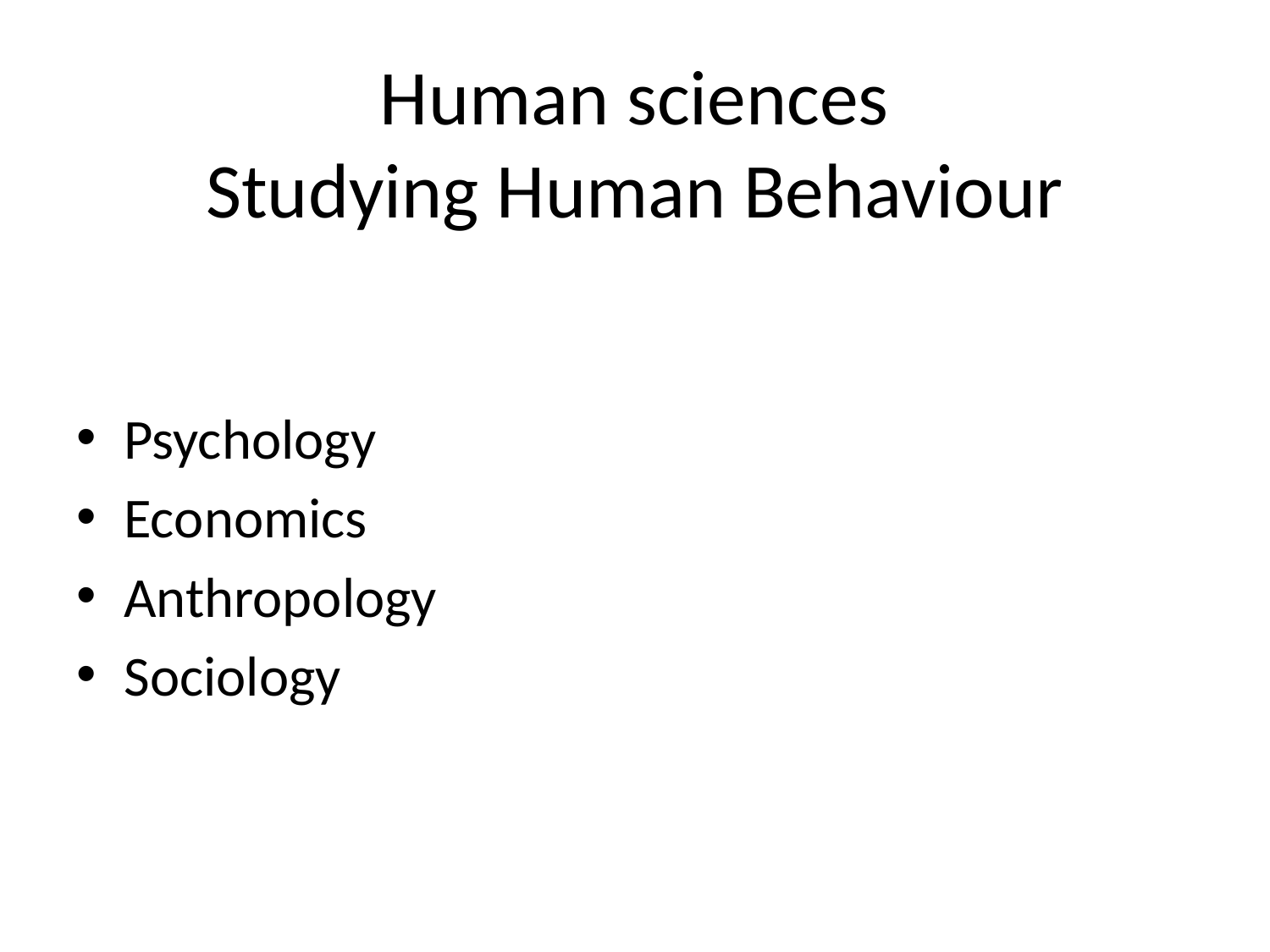

# Human sciences Studying Human Behaviour

Psychology
Economics
Anthropology
Sociology